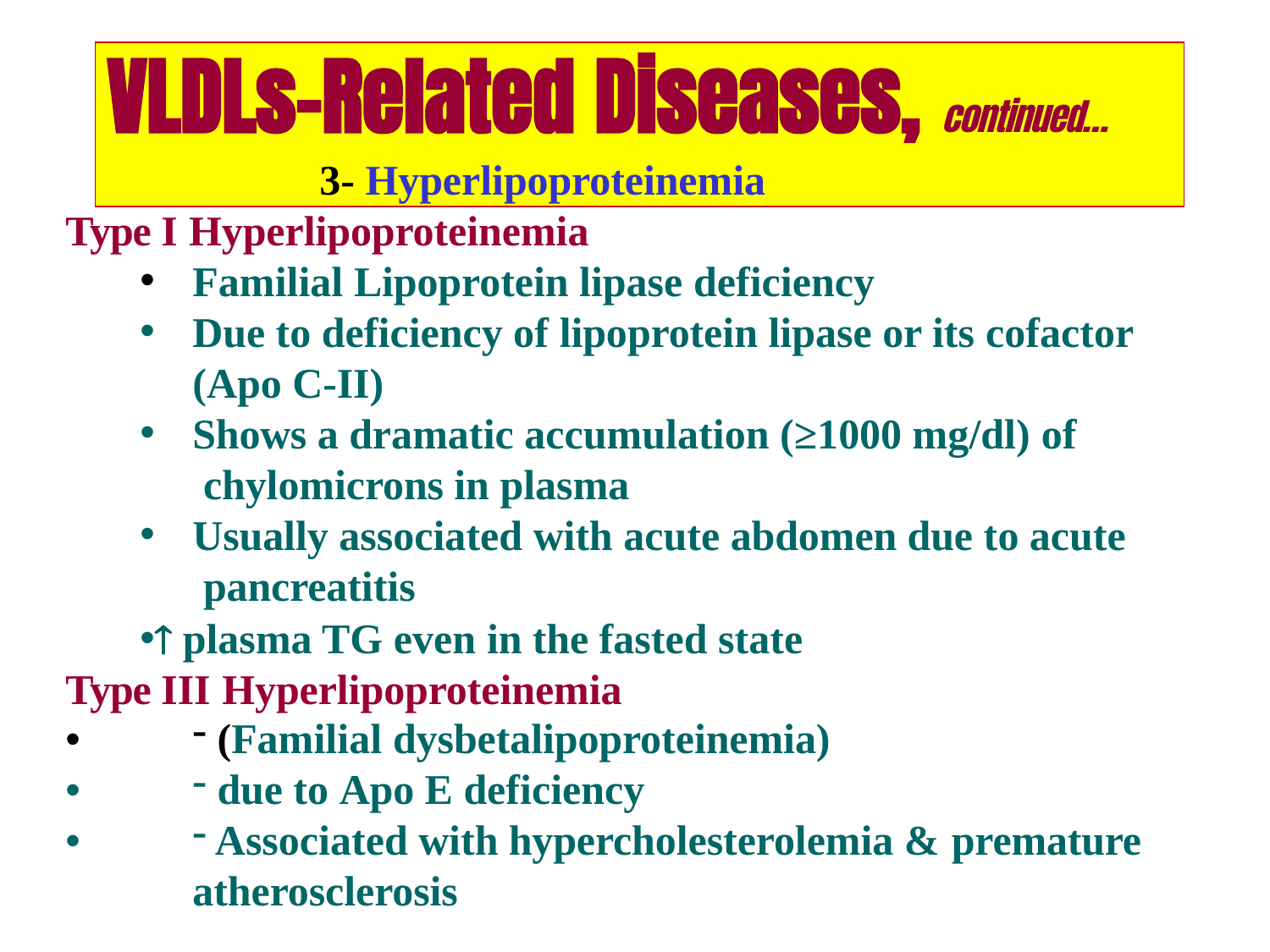

# VLDLs-Related Diseases, continued…
3- Hyperlipoproteinemia
Type I Hyperlipoproteinemia
Familial Lipoprotein lipase deficiency
Due to deficiency of lipoprotein lipase or its cofactor
(Apo C-II)
Shows a dramatic accumulation (≥1000 mg/dl) of  chylomicrons in plasma
Usually associated with acute abdomen due to acute  pancreatitis
↑ plasma TG even in the fasted state  Type III Hyperlipoproteinemia
•
•
•
(Familial dysbetalipoproteinemia)
due to Apo E deficiency
Associated with hypercholesterolemia & premature
atherosclerosis